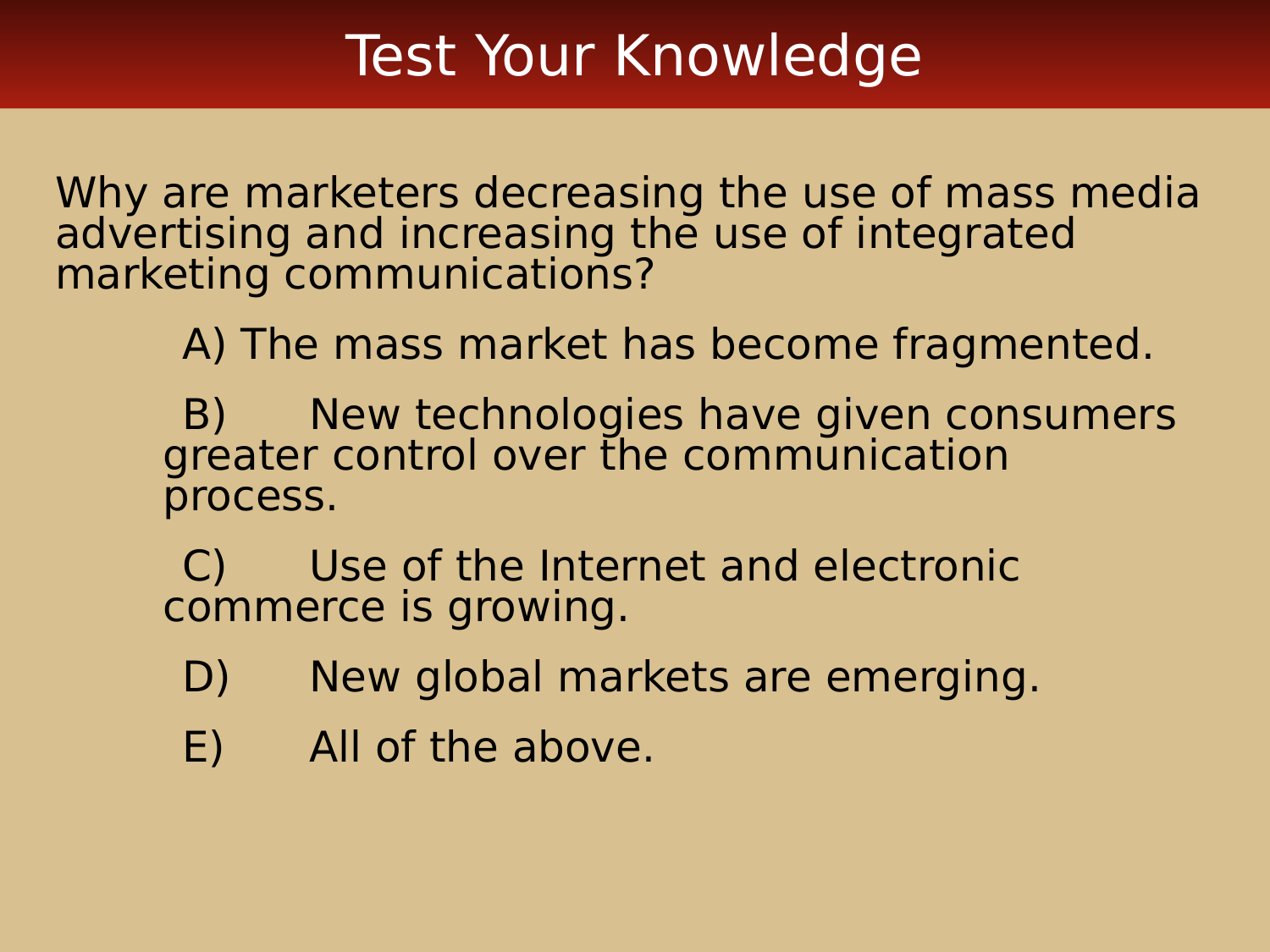

# Test Your Knowledge
Why are marketers decreasing the use of mass media advertising and increasing the use of integrated marketing communications?
	A) The mass market has become fragmented.
	B)	New technologies have given consumers
        greater control over the communication
        process.
	C)	Use of the Internet and electronic
        commerce is growing.
	D)	New global markets are emerging.
	E)	All of the above.